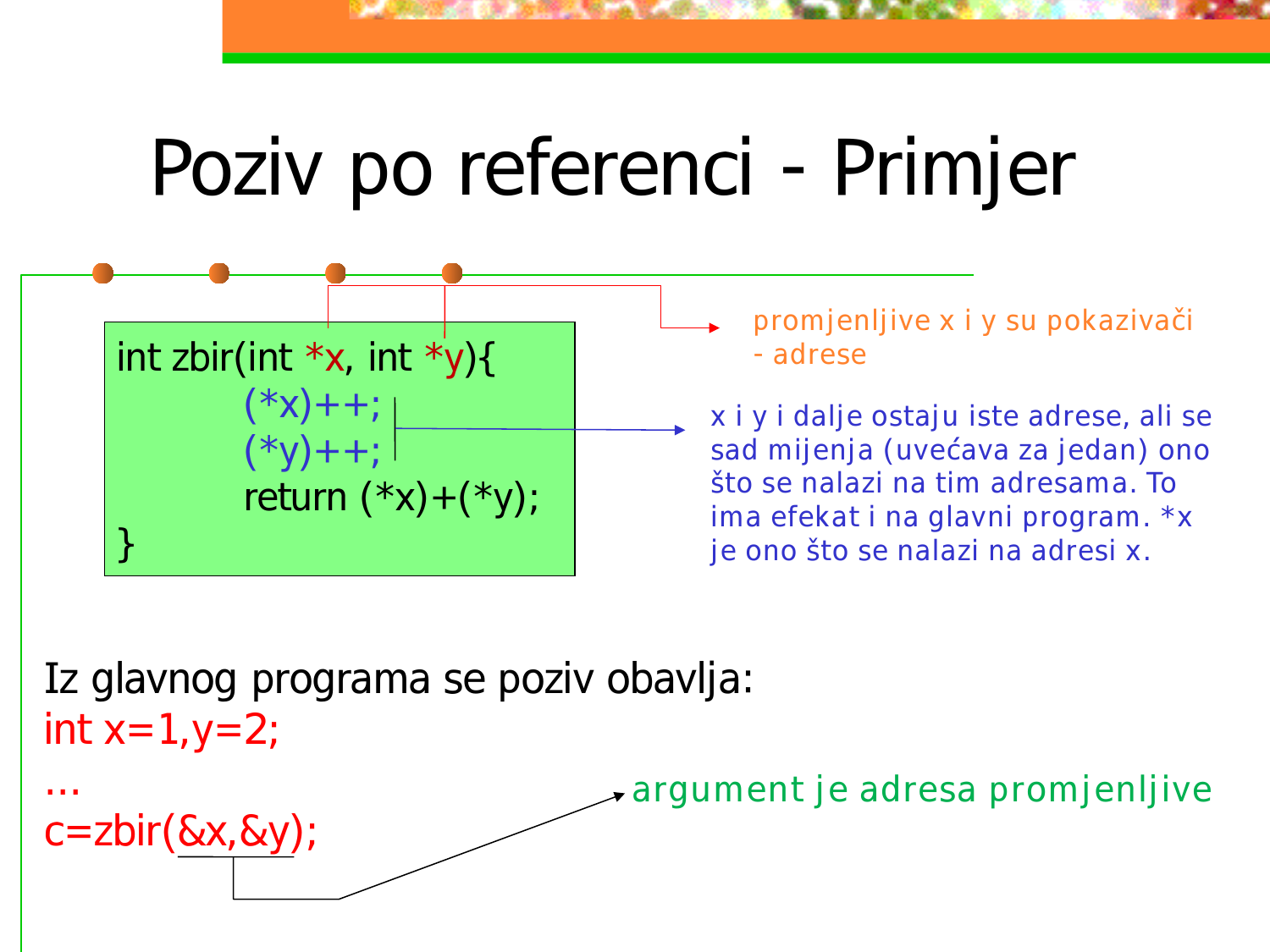

# Poziv po referenci - Primjer

promjenljive x i y su pokazivači  - adrese
int zbir(int *x, int *y){
	(*x)++;
	(*y)++;
	return (*x)+(*y);
}
x i y i dalje ostaju iste adrese, ali se sad mijenja (uvećava za jedan) ono što se nalazi na tim adresama. To ima efekat i na glavni program. *x je ono što se nalazi na adresi x.

Iz glavnog programa se poziv obavlja:
int x=1,y=2;
...
c=zbir(&x,&y);
argument je adresa promjenljive